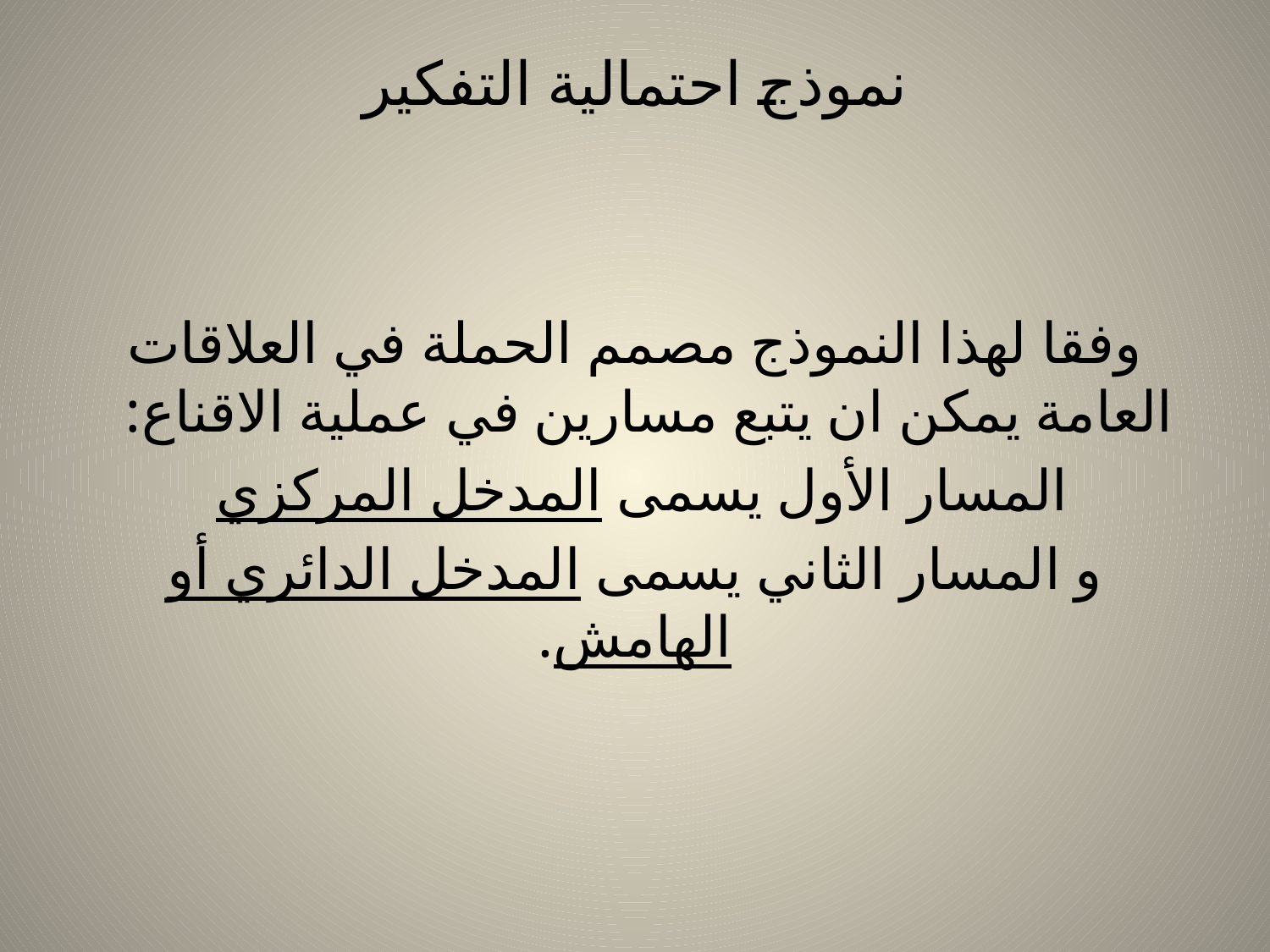

# نموذج احتمالية التفكير

وفقا لهذا النموذج مصمم الحملة في العلاقات العامة يمكن ان يتبع مسارين في عملية الاقناع:
المسار الأول يسمى المدخل المركزي
و المسار الثاني يسمى المدخل الدائري أو الهامش.